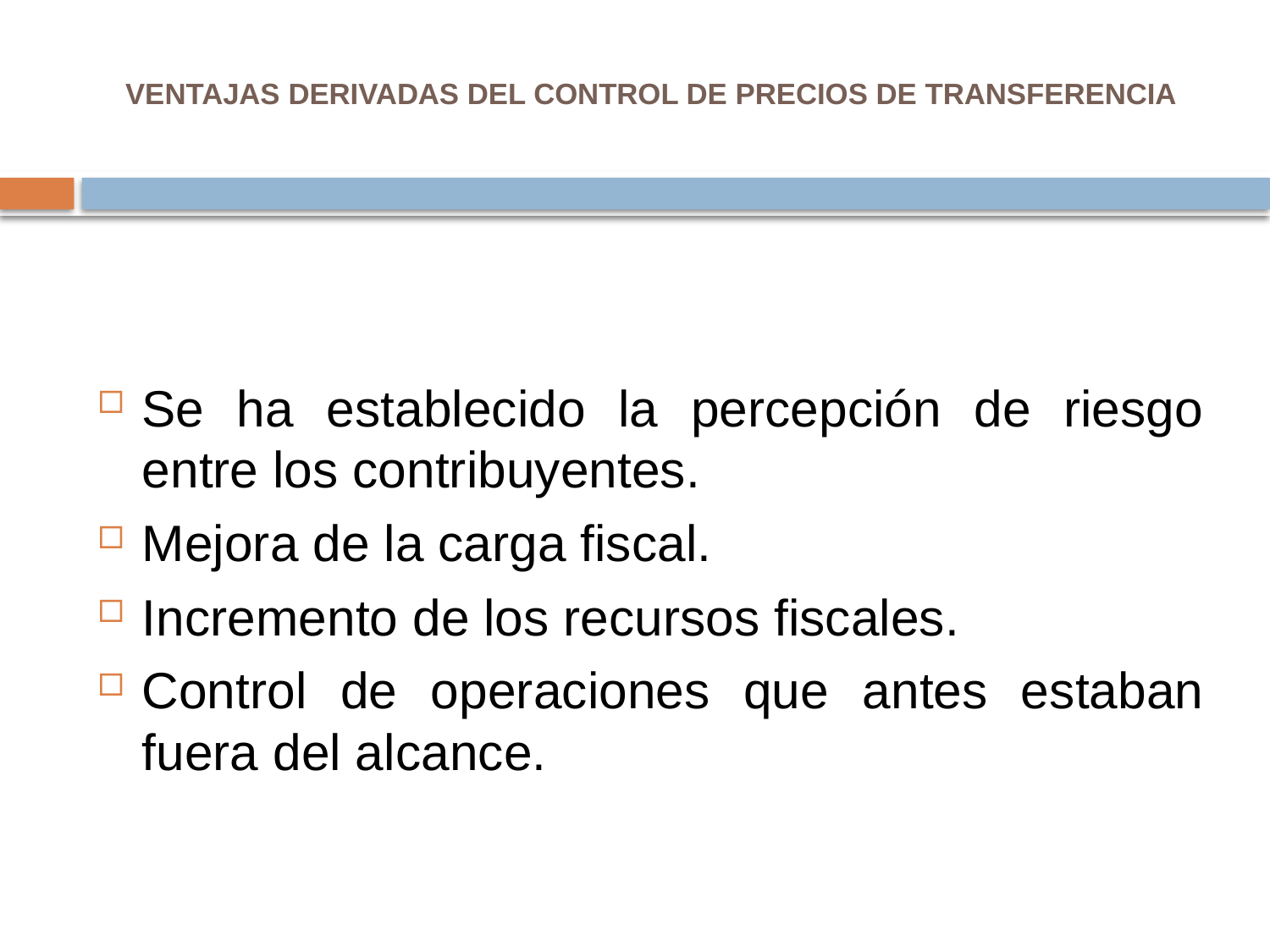

# VENTAJAS DERIVADAS DEL CONTROL DE PRECIOS DE TRANSFERENCIA

Se ha establecido la percepción de riesgo entre los contribuyentes.
Mejora de la carga fiscal.
Incremento de los recursos fiscales.
Control de operaciones que antes estaban fuera del alcance.